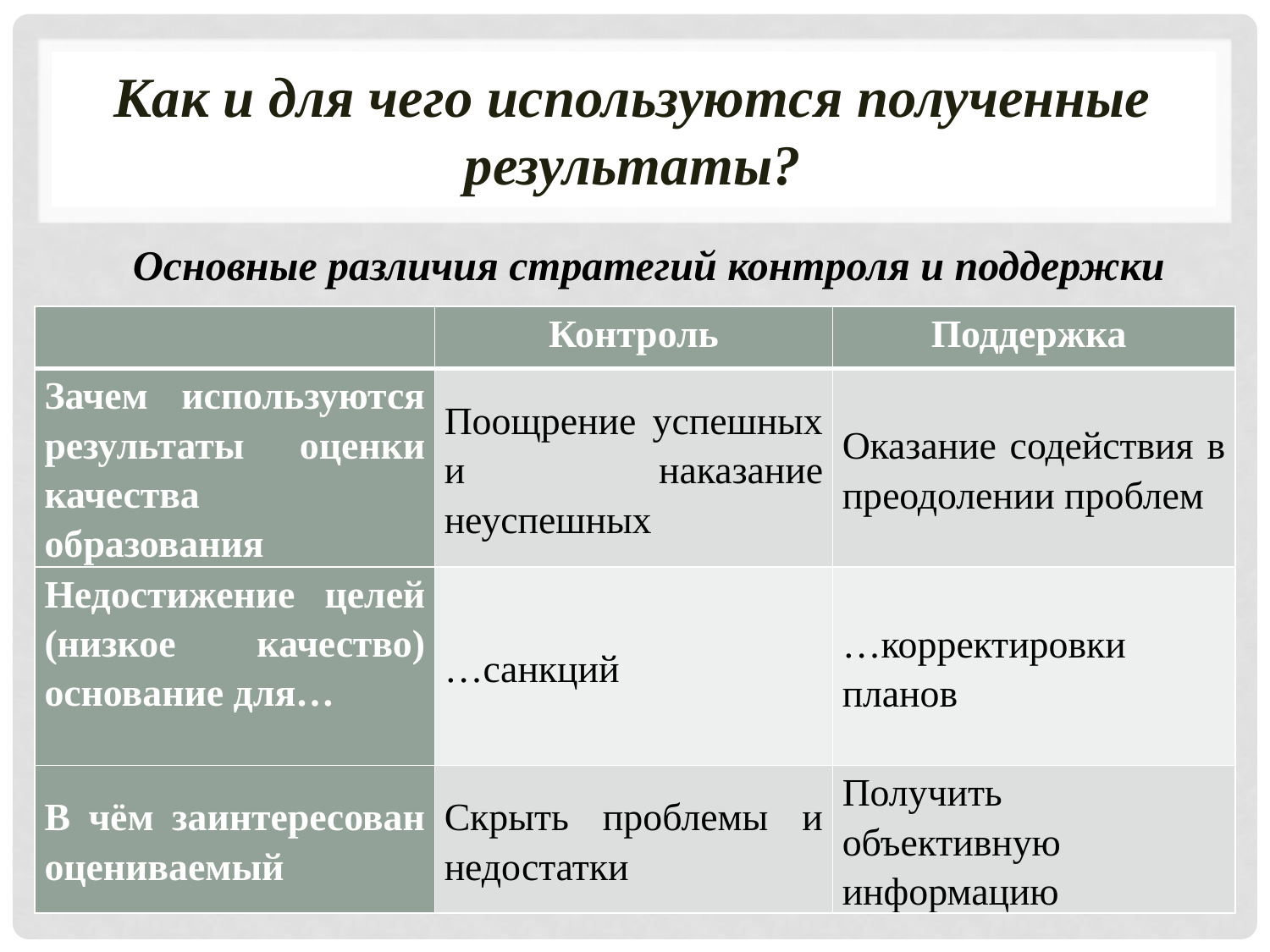

# Как и для чего используются полученные результаты?
Основные различия стратегий контроля и поддержки
|  | Контроль | Поддержка |
| --- | --- | --- |
| Зачем используются результаты оценки качества образования | Поощрение успешных и наказание неуспешных | Оказание содействия в преодолении проблем |
| Недостижение целей (низкое качество) основание для… | …санкций | …корректировки планов |
| В чём заинтересован оцениваемый | Скрыть проблемы и недостатки | Получить объективную информацию |